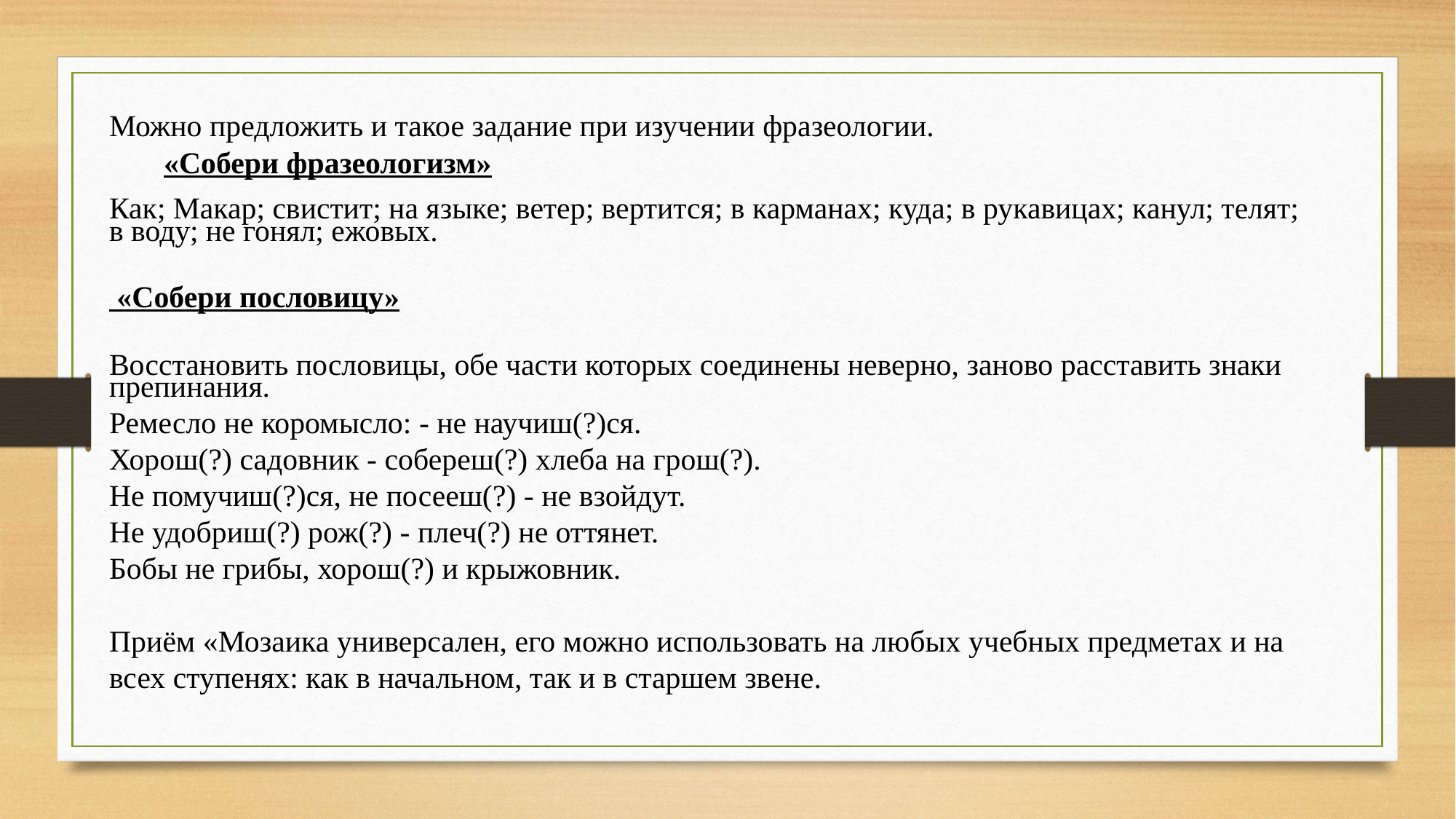

Можно предложить и такое задание при изучении фразеологии.
«Собери фразеологизм»

Как; Макар; свистит; на языке; ветер; вертится; в карманах; куда; в рукавицах; канул; телят; в воду; не гонял; ежовых.

 «Собери пословицу»

Восстановить пословицы, обе части которых соединены неверно, заново расставить знаки
препинания.
Ремесло не коромысло: - не научиш(?)ся.
Хорош(?) садовник - собереш(?) хлеба на грош(?).
Не помучиш(?)ся, не посееш(?) - не взойдут.
Не удобриш(?) рож(?) - плеч(?) не оттянет.
Бобы не грибы, хорош(?) и крыжовник.

Приём «Мозаика универсален, его можно использовать на любых учебных предметах и на всех ступенях: как в начальном, так и в старшем звене.